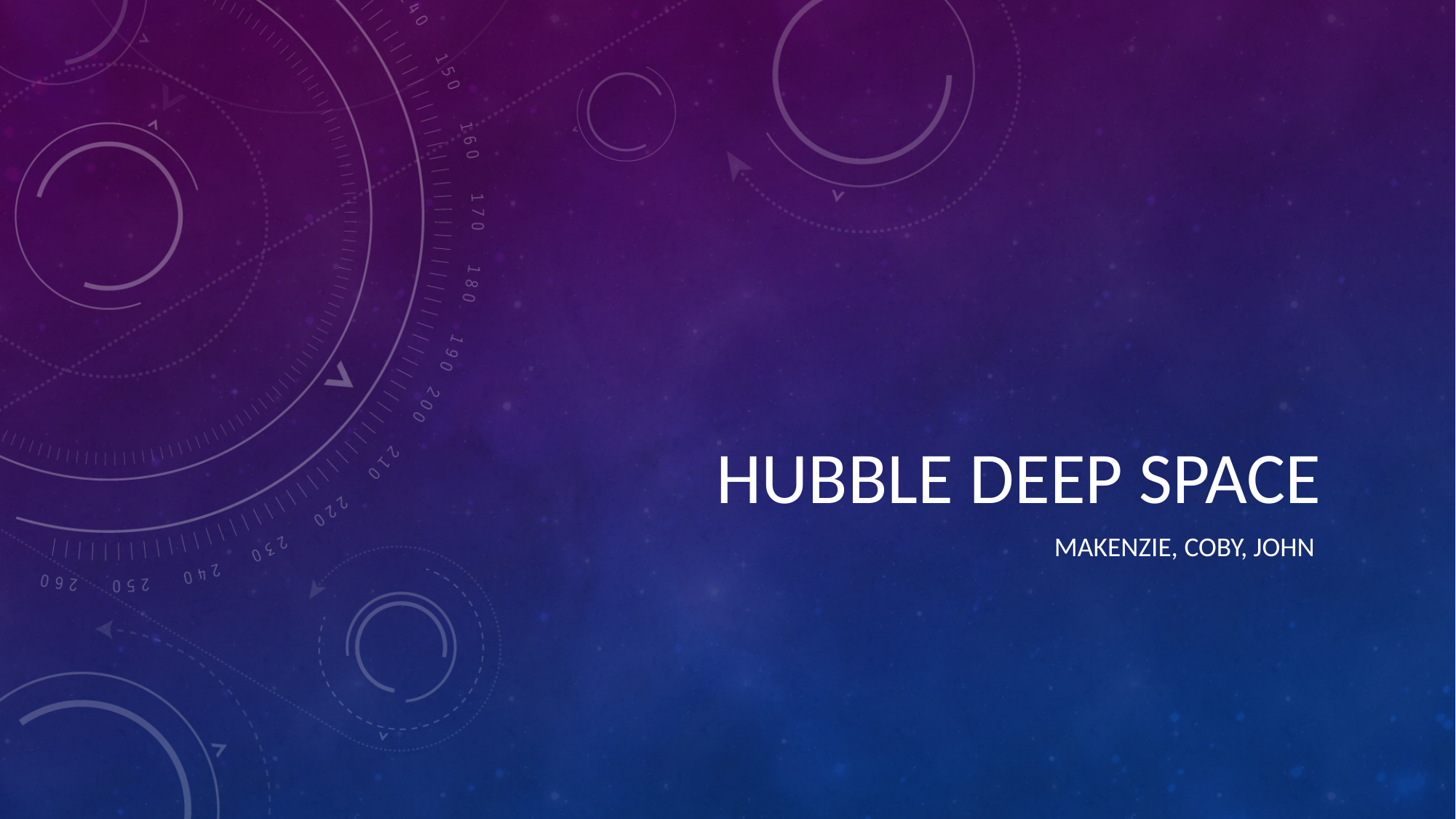

# Hubble Deep Space
Makenzie, coby, john